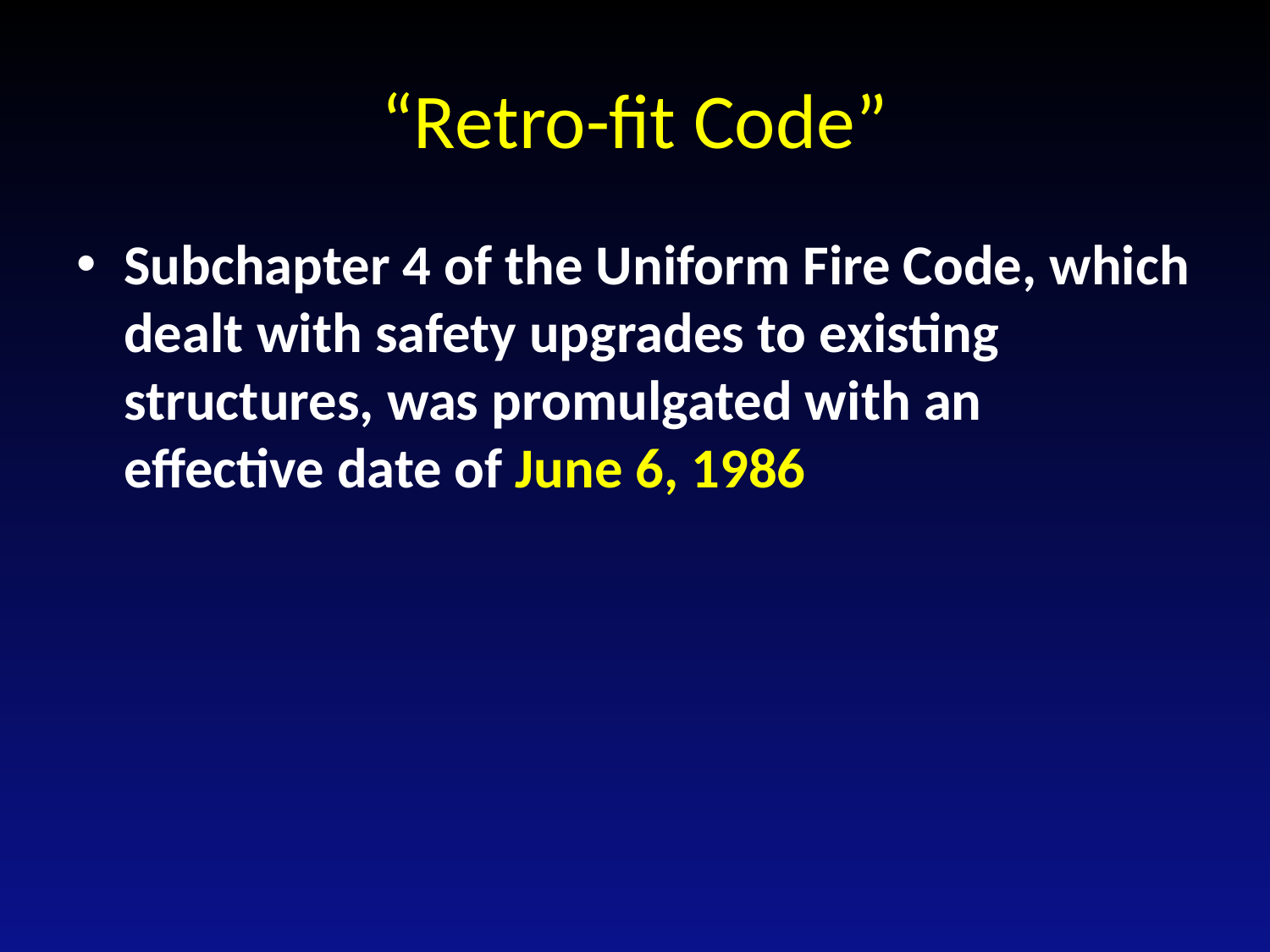

# “Retro-fit Code”
Subchapter 4 of the Uniform Fire Code, which dealt with safety upgrades to existing structures, was promulgated with an effective date of June 6, 1986